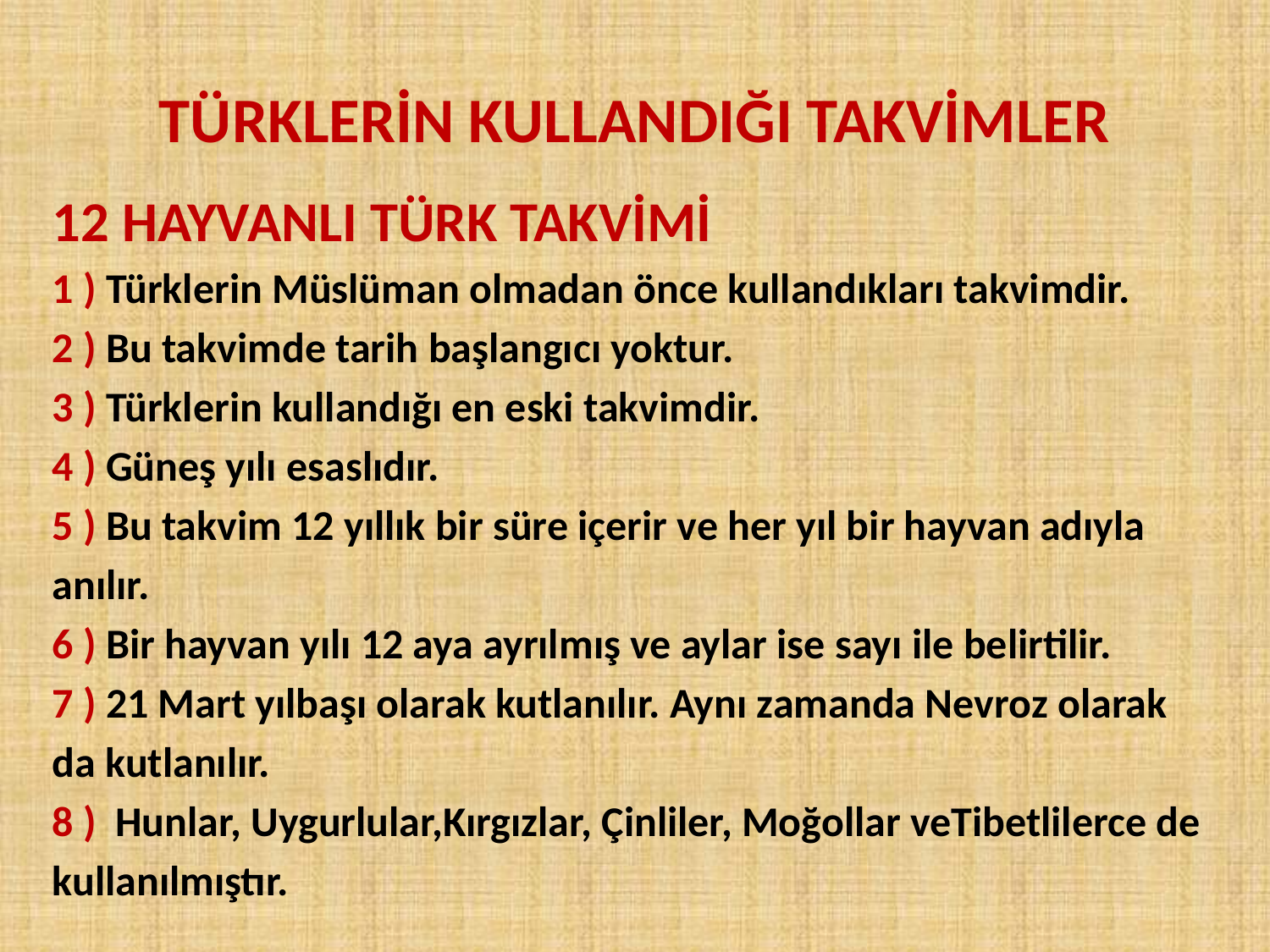

# TÜRKLERİN KULLANDIĞI TAKVİMLER
12 HAYVANLI TÜRK TAKVİMİ
1 ) Türklerin Müslüman olmadan önce kullandıkları takvimdir.
2 ) Bu takvimde tarih başlangıcı yoktur.
3 ) Türklerin kullandığı en eski takvimdir.
4 ) Güneş yılı esaslıdır.
5 ) Bu takvim 12 yıllık bir süre içerir ve her yıl bir hayvan adıyla
anılır.
6 ) Bir hayvan yılı 12 aya ayrılmış ve aylar ise sayı ile belirtilir.
7 ) 21 Mart yılbaşı olarak kutlanılır. Aynı zamanda Nevroz olarak
da kutlanılır.
8 )  Hunlar, Uygurlular,Kırgızlar, Çinliler, Moğollar veTibetlilerce de
kullanılmıştır.